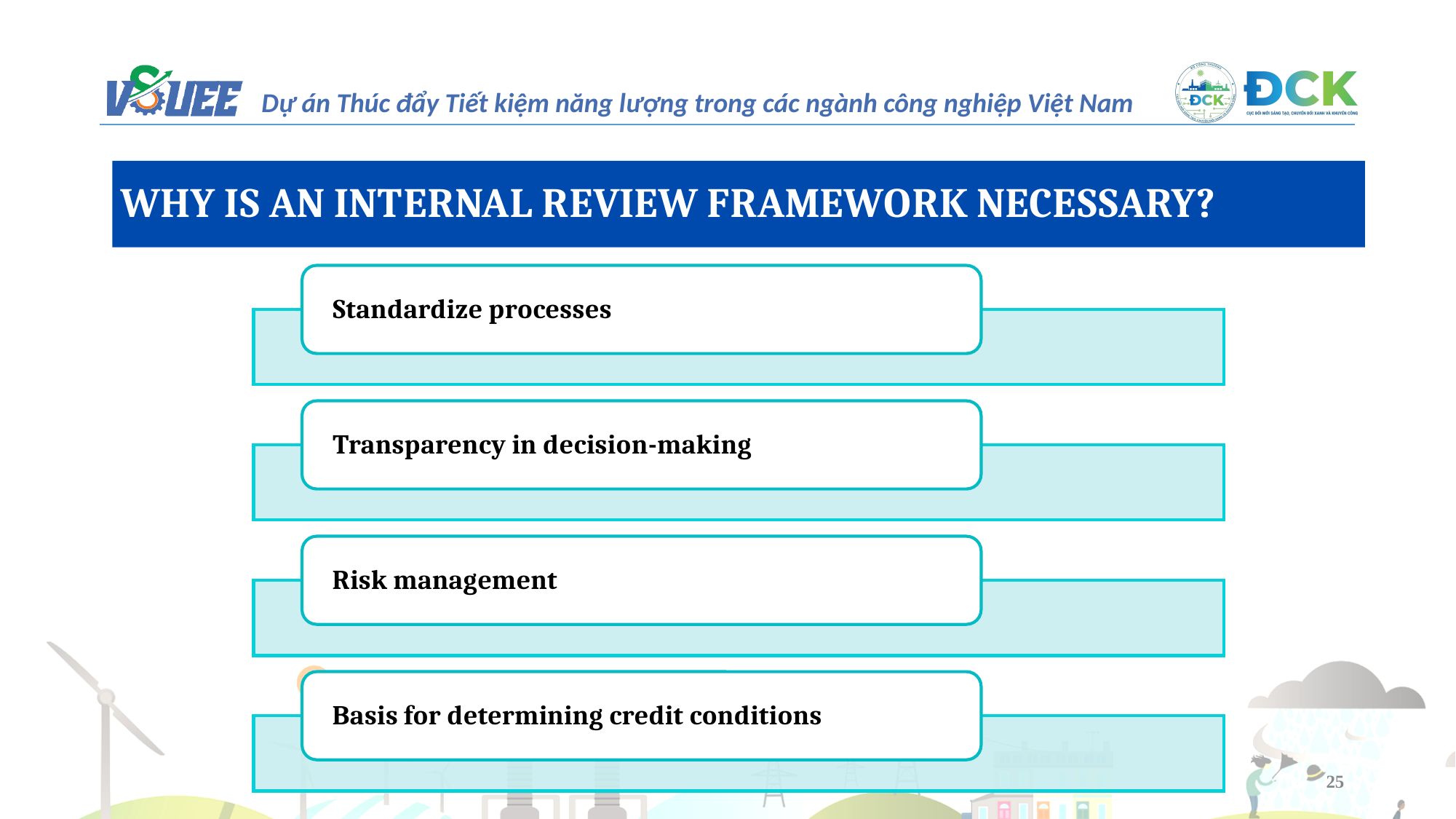

WHY IS AN INTERNAL REVIEW FRAMEWORK NECESSARY?

Standardize processes

Transparency in decision-making

Risk management

Basis for determining credit conditions

25